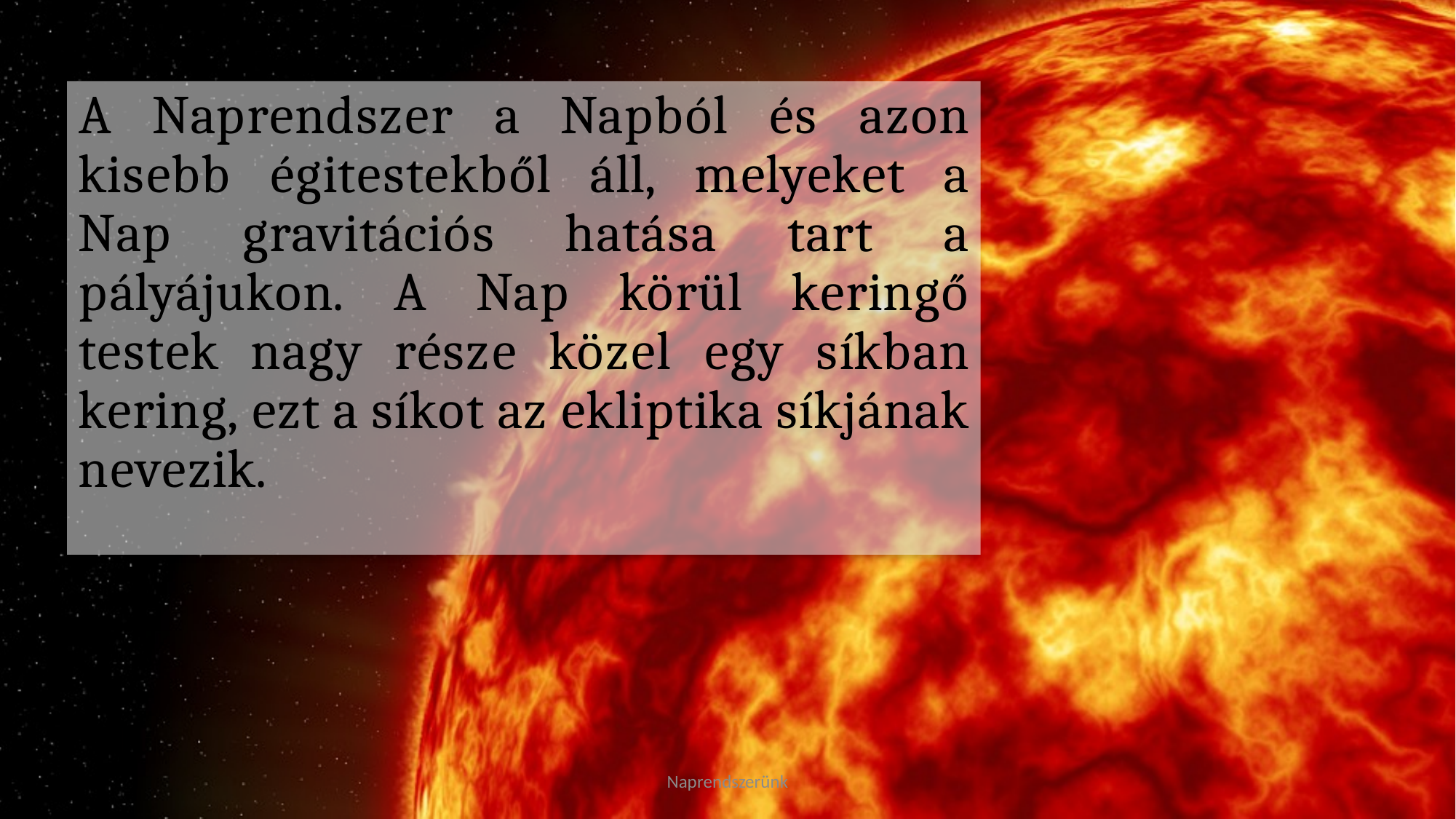

A Naprendszer a Napból és azon kisebb égitestekből áll, melyeket a Nap gravitációs hatása tart a pályájukon. A Nap körül keringő testek nagy része közel egy síkban kering, ezt a síkot az ekliptika síkjának nevezik.
Naprendszerünk